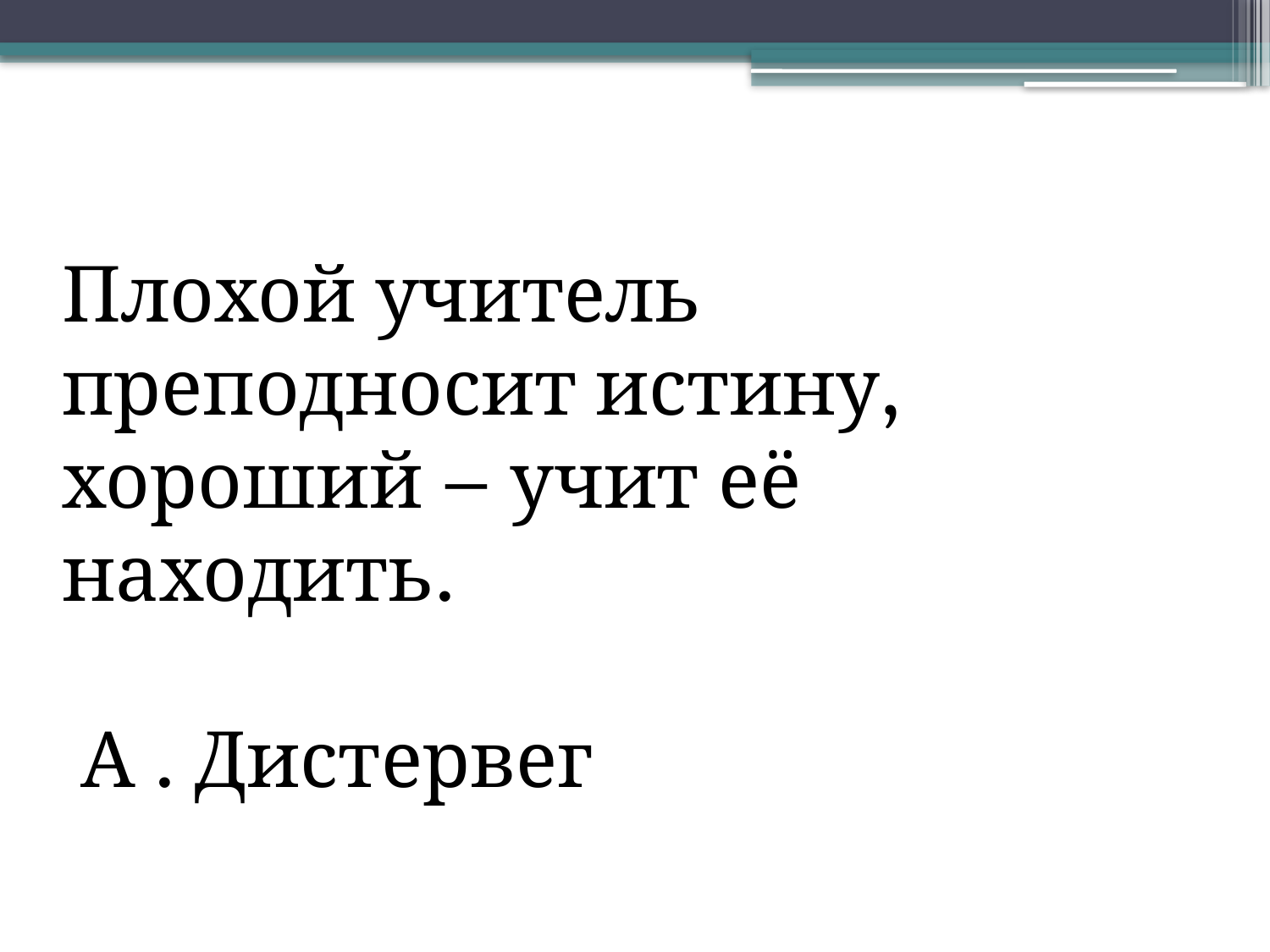

Плохой учитель преподносит истину,
хороший – учит её находить.

 А . Дистервег